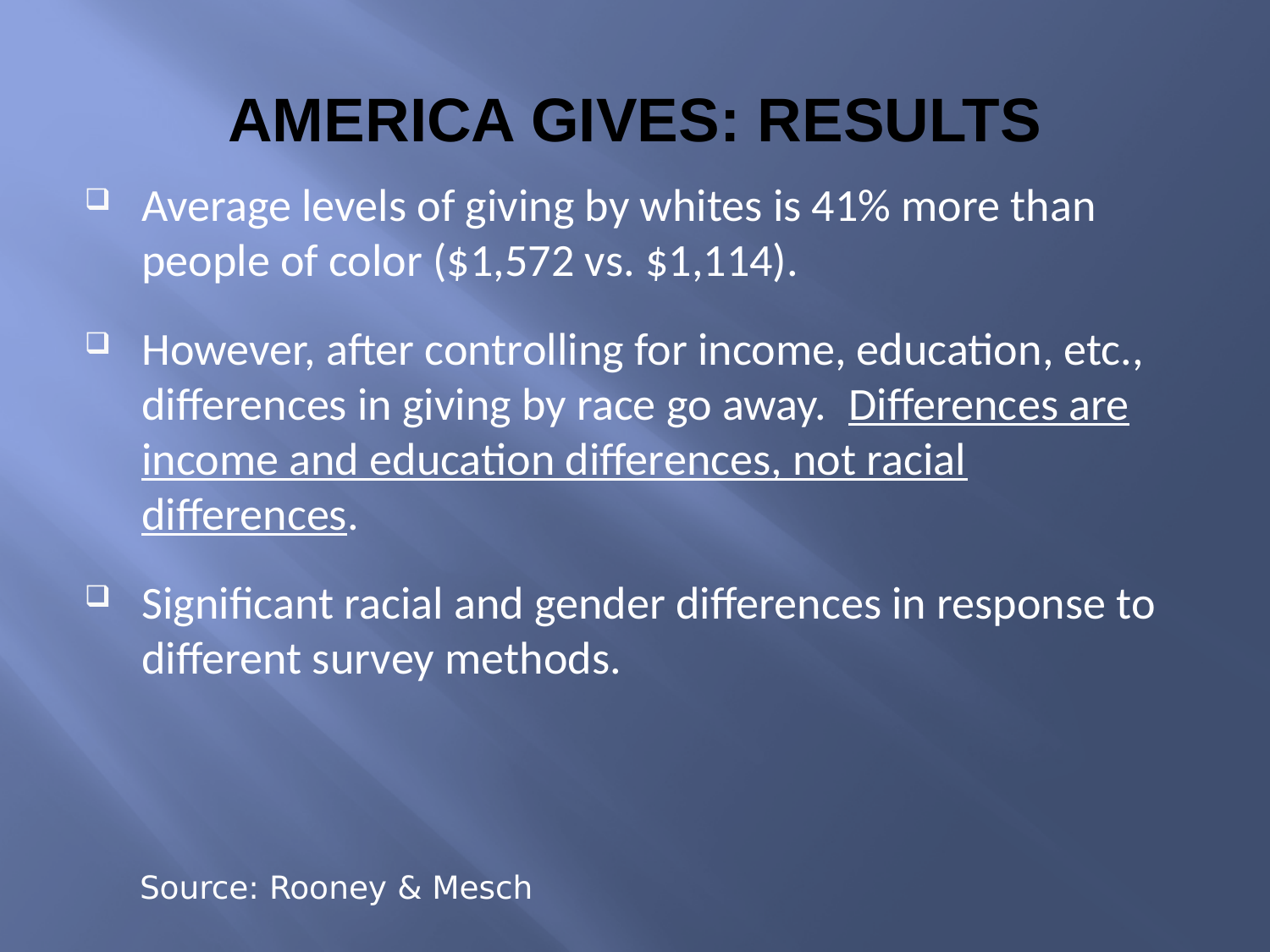

# AMERICA GIVES: RESULTS
Average levels of giving by whites is 41% more than people of color ($1,572 vs. $1,114).

However, after controlling for income, education, etc., differences in giving by race go away.  Differences are income and education differences, not racial differences.

Significant racial and gender differences in response to different survey methods.
Source: Rooney & Mesch